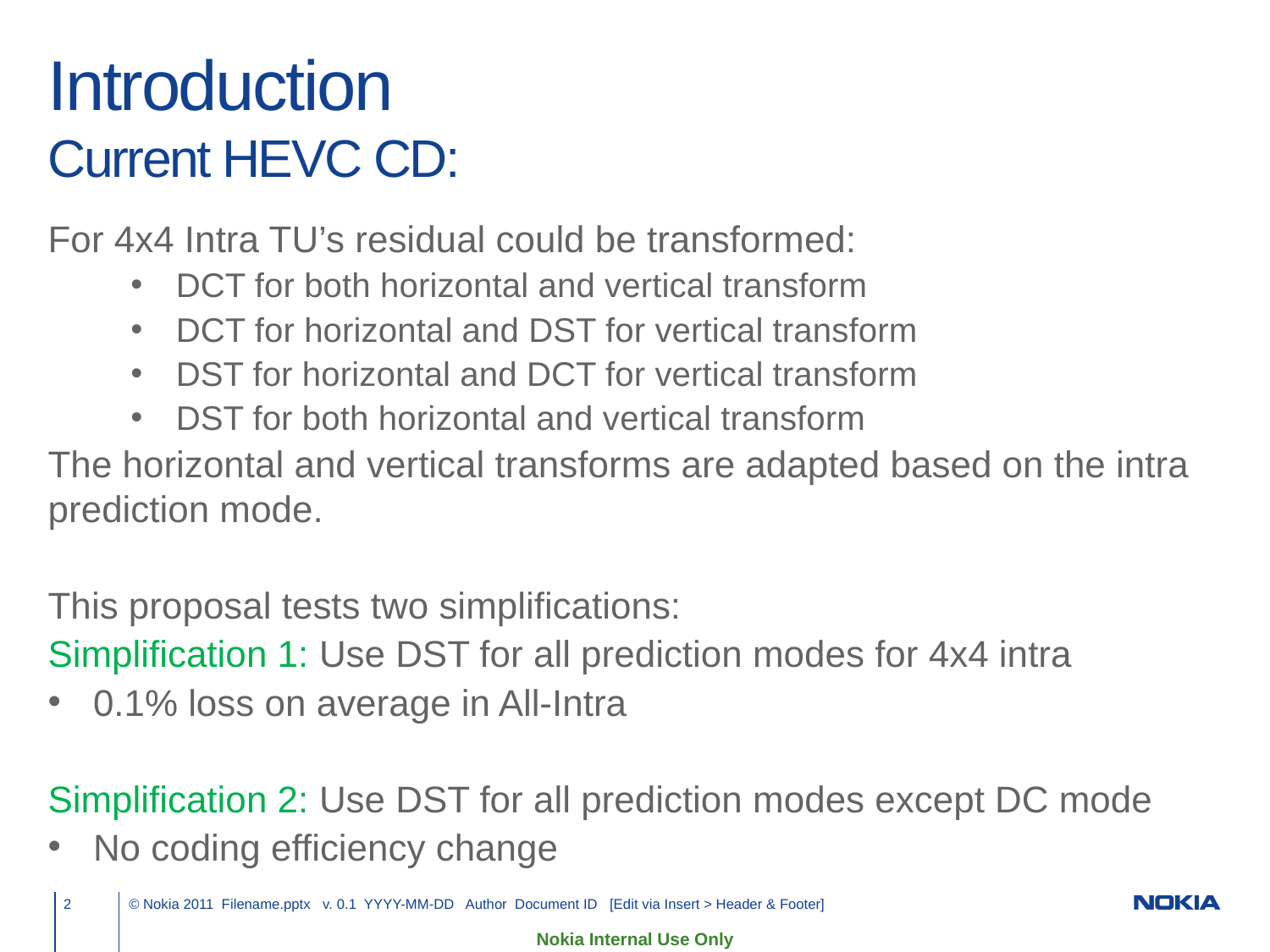

# Introduction Current HEVC CD:
For 4x4 Intra TU’s residual could be transformed:
DCT for both horizontal and vertical transform
DCT for horizontal and DST for vertical transform
DST for horizontal and DCT for vertical transform
DST for both horizontal and vertical transform
The horizontal and vertical transforms are adapted based on the intra prediction mode.

This proposal tests two simplifications:
Simplification 1: Use DST for all prediction modes for 4x4 intra
0.1% loss on average in All-Intra

Simplification 2: Use DST for all prediction modes except DC mode
No coding efficiency change

2
© Nokia 2011  Filename.pptx   v. 0.1  YYYY-MM-DD   Author  Document ID   [Edit via Insert > Header & Footer]